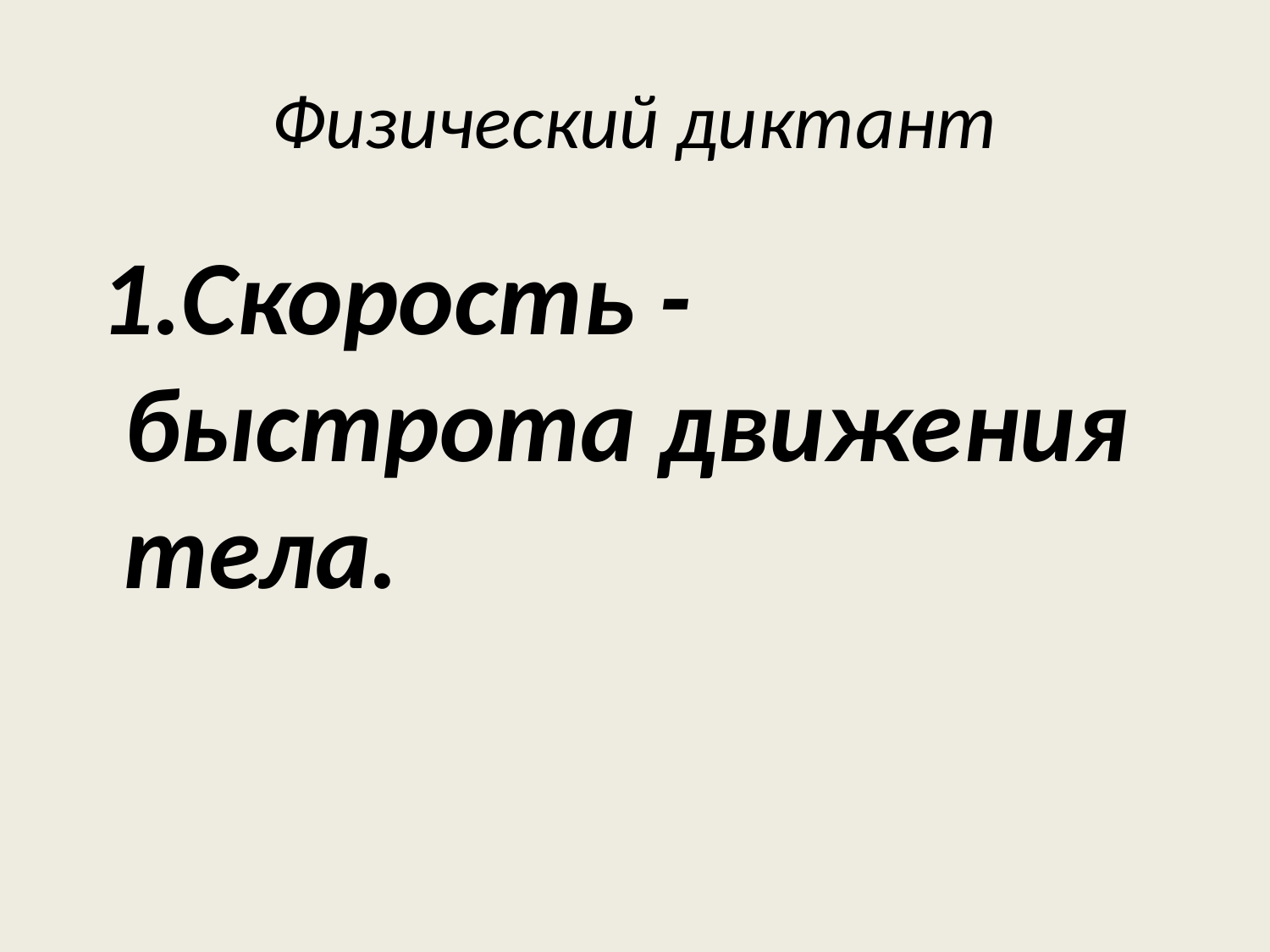

# Физический диктант
 1.Скорость - быстрота движения тела.